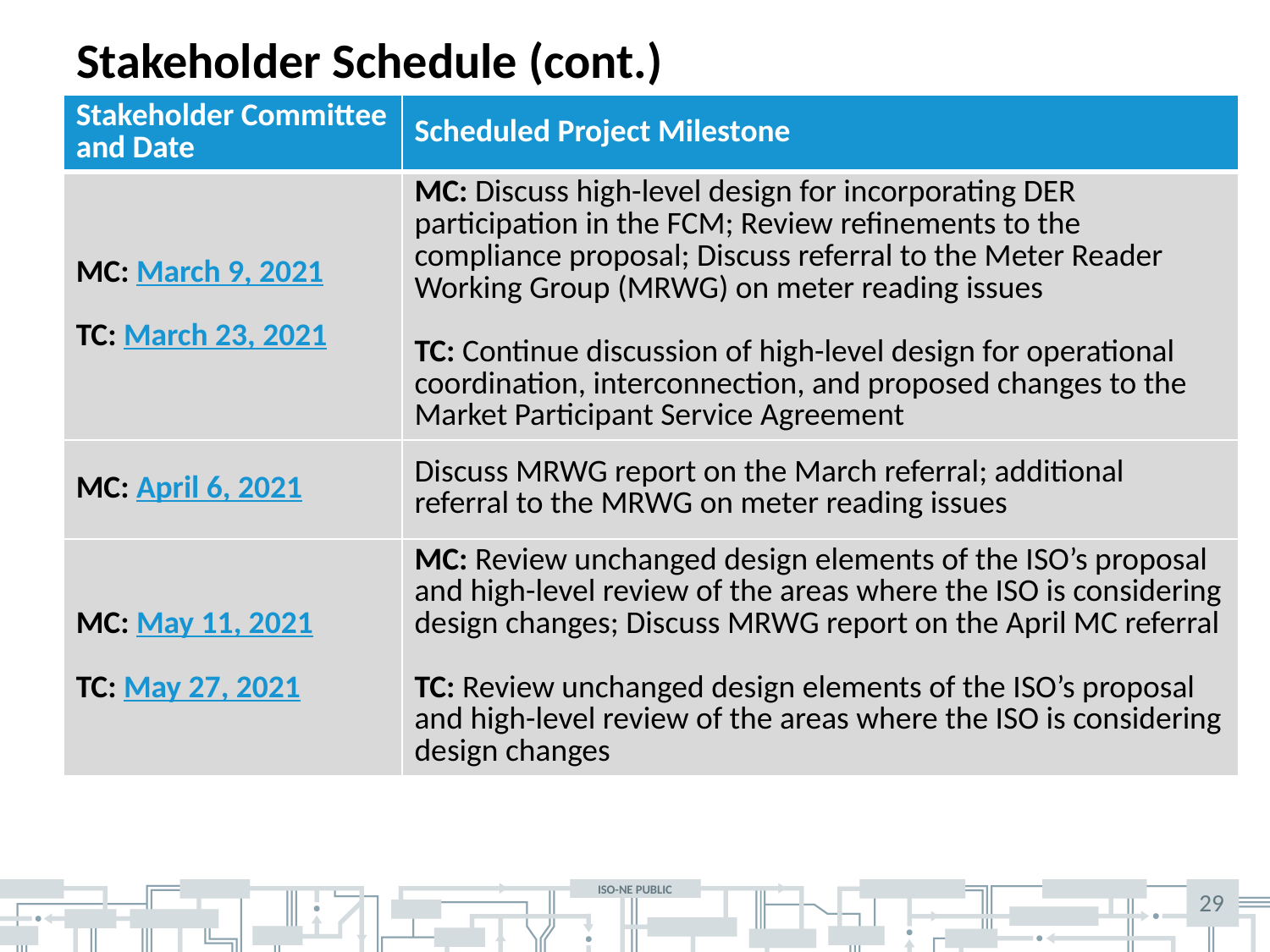

# Stakeholder Schedule (cont.)
| Stakeholder Committee and Date | Scheduled Project Milestone |
| --- | --- |
| MC: March 9, 2021 TC: March 23, 2021 | MC: Discuss high-level design for incorporating DER participation in the FCM; Review refinements to the compliance proposal; Discuss referral to the Meter Reader Working Group (MRWG) on meter reading issues TC: Continue discussion of high-level design for operational coordination, interconnection, and proposed changes to the Market Participant Service Agreement |
| MC: April 6, 2021 | Discuss MRWG report on the March referral; additional referral to the MRWG on meter reading issues |
| MC: May 11, 2021 TC: May 27, 2021 | MC: Review unchanged design elements of the ISO’s proposal and high-level review of the areas where the ISO is considering design changes; Discuss MRWG report on the April MC referral TC: Review unchanged design elements of the ISO’s proposal and high-level review of the areas where the ISO is considering design changes |
29